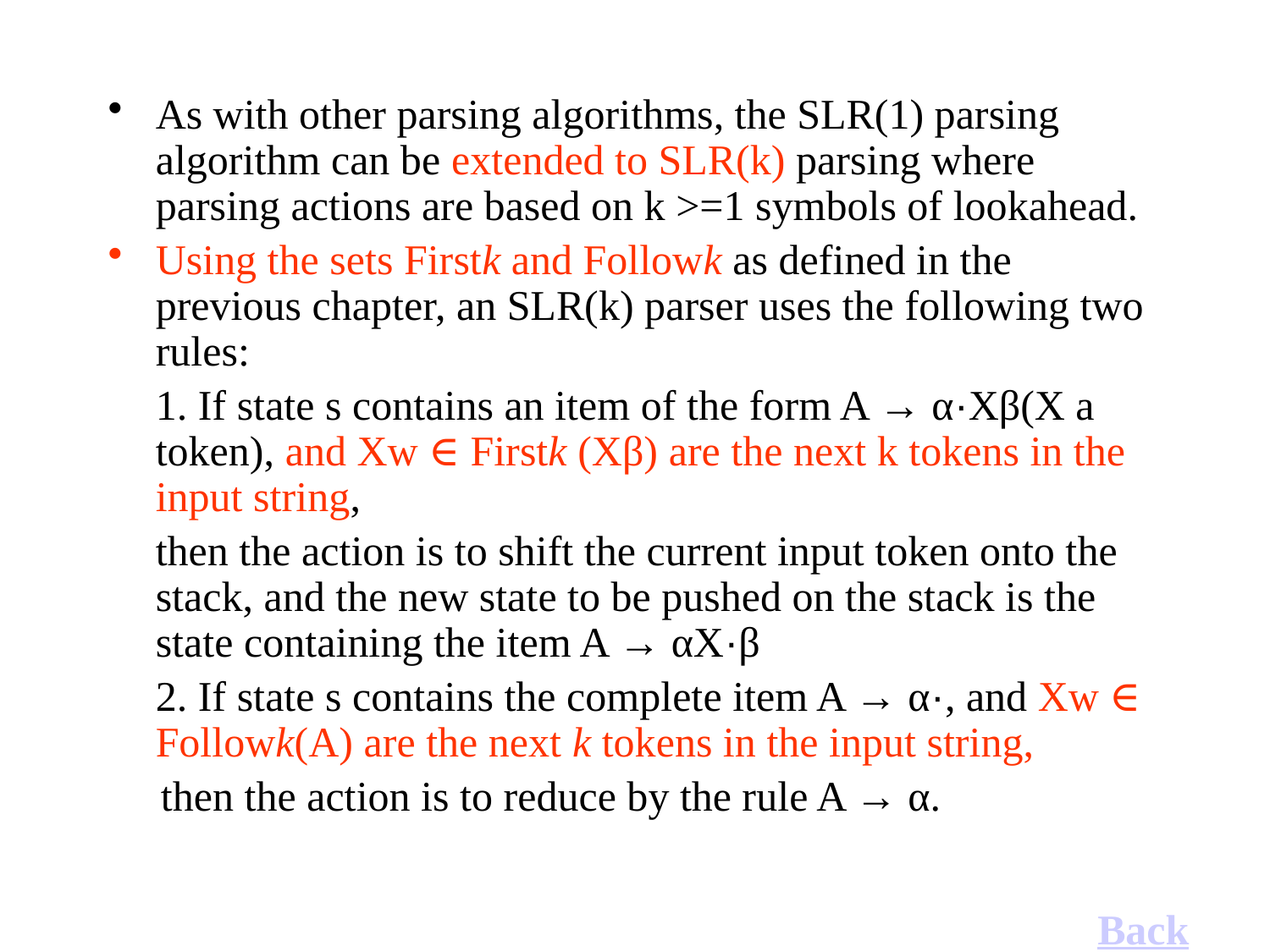

As with other parsing algorithms, the SLR(1) parsing algorithm can be extended to SLR(k) parsing where parsing actions are based on k >=1 symbols of lookahead.
Using the sets Firstk and Followk as defined in the previous chapter, an SLR(k) parser uses the following two rules:
	1. If state s contains an item of the form A → α·Xβ(X a  token), and Xw ∈ Firstk (Xβ) are the next k tokens in the input string,
	then the action is to shift the current input token onto the stack, and the new state to be pushed on the stack is the state containing the item A → αX·β
	2. If state s contains the complete item A → α·, and Xw ∈ Followk(A) are the next k tokens in the input string,
     then the action is to reduce by the rule A → α.
Back